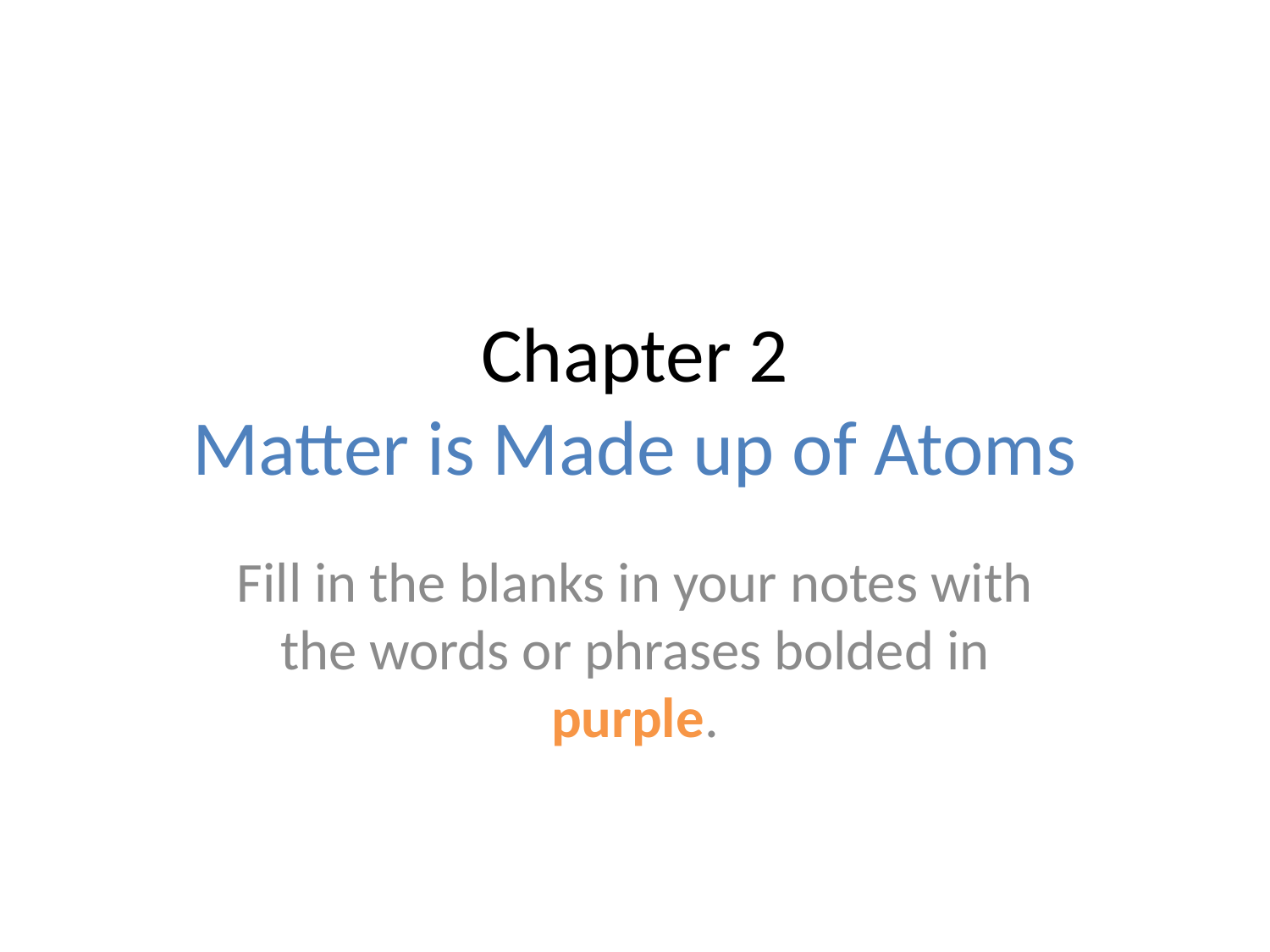

# Chapter 2 Matter is Made up of Atoms
Fill in the blanks in your notes with the words or phrases bolded in purple.